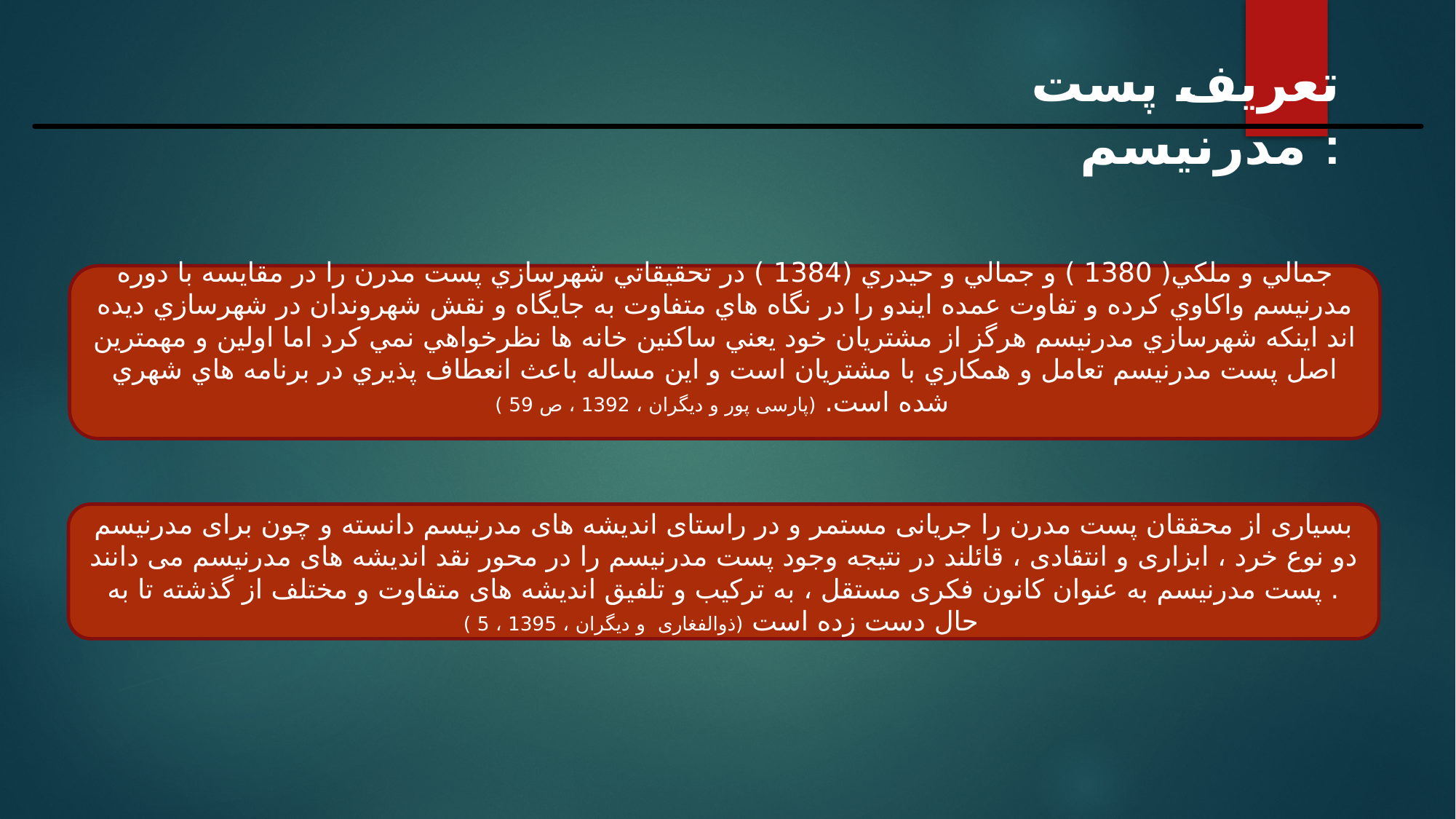

تعریف پست مدرنیسم :
جمالي و ملكي( 1380 ) و جمالي و حيدري (1384 ) در تحقيقاتي شهرسازي پست مدرن را در مقايسه با دوره مدرنيسم واكاوي كرده و تفاوت عمده ايندو را در نگاه هاي متفاوت به جايگاه و نقش شهروندان در شهرسازي ديده اند اينكه شهرسازي مدرنيسم هرگز از مشتريان خود يعني ساكنين خانه ها نظرخواهي نمي كرد اما اولين و مهمترين اصل پست مدرنيسم تعامل و همكاري با مشتريان است و اين مساله باعث انعطاف پذيري در برنامه هاي شهري شده است. (پارسی پور و دیگران ، 1392 ، ص 59 )

بسیاری از محققان پست مدرن را جریانی مستمر و در راستای اندیشه های مدرنیسم دانسته و چون برای مدرنیسم دو نوع خرد ، ابزاری و انتقادی ، قائلند در نتیجه وجود پست مدرنیسم را در محور نقد اندیشه های مدرنیسم می دانند . پست مدرنیسم به عنوان کانون فکری مستقل ، به ترکیب و تلفیق اندیشه های متفاوت و مختلف از گذشته تا به حال دست زده است (ذوالفغاری  و دیگران ، 1395 ، 5 )